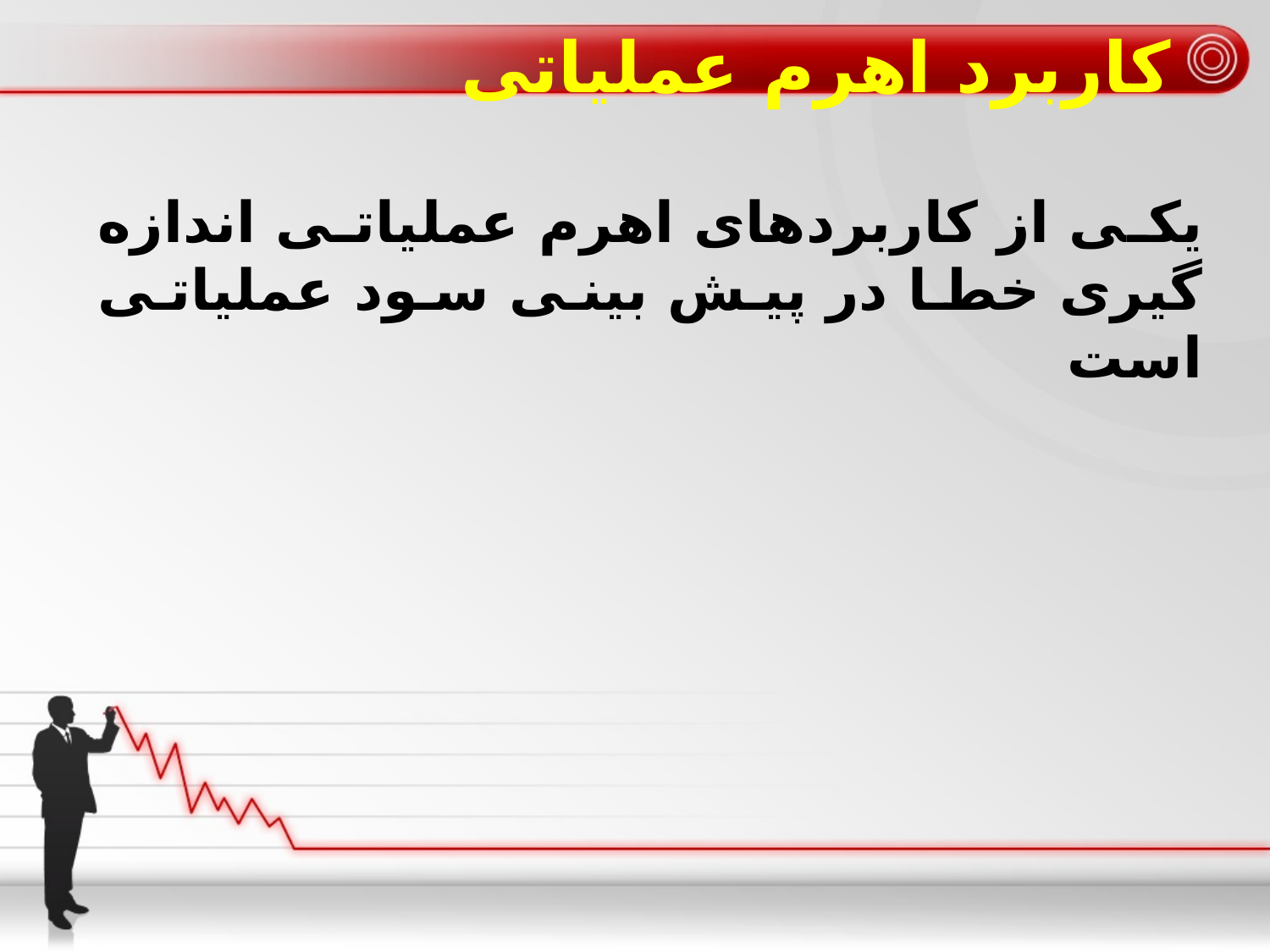

# کاربرد اهرم عملیاتی

یکی از کاربردهای اهرم عملیاتی اندازه گیری خطا در پیش بینی سود عملیاتی است